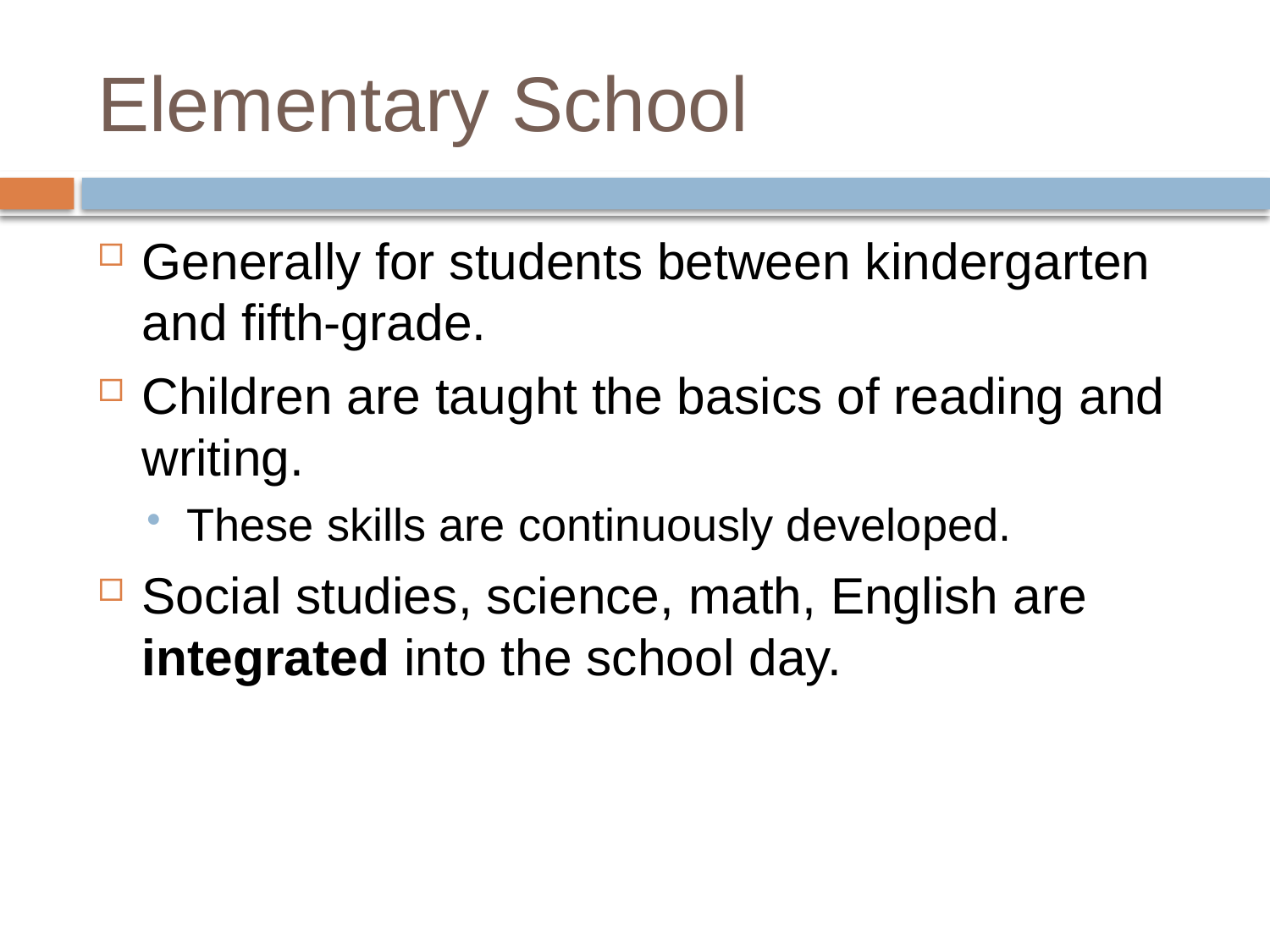

# Elementary School
Generally for students between kindergarten and fifth-grade.
Children are taught the basics of reading and writing.
These skills are continuously developed.
Social studies, science, math, English are integrated into the school day.